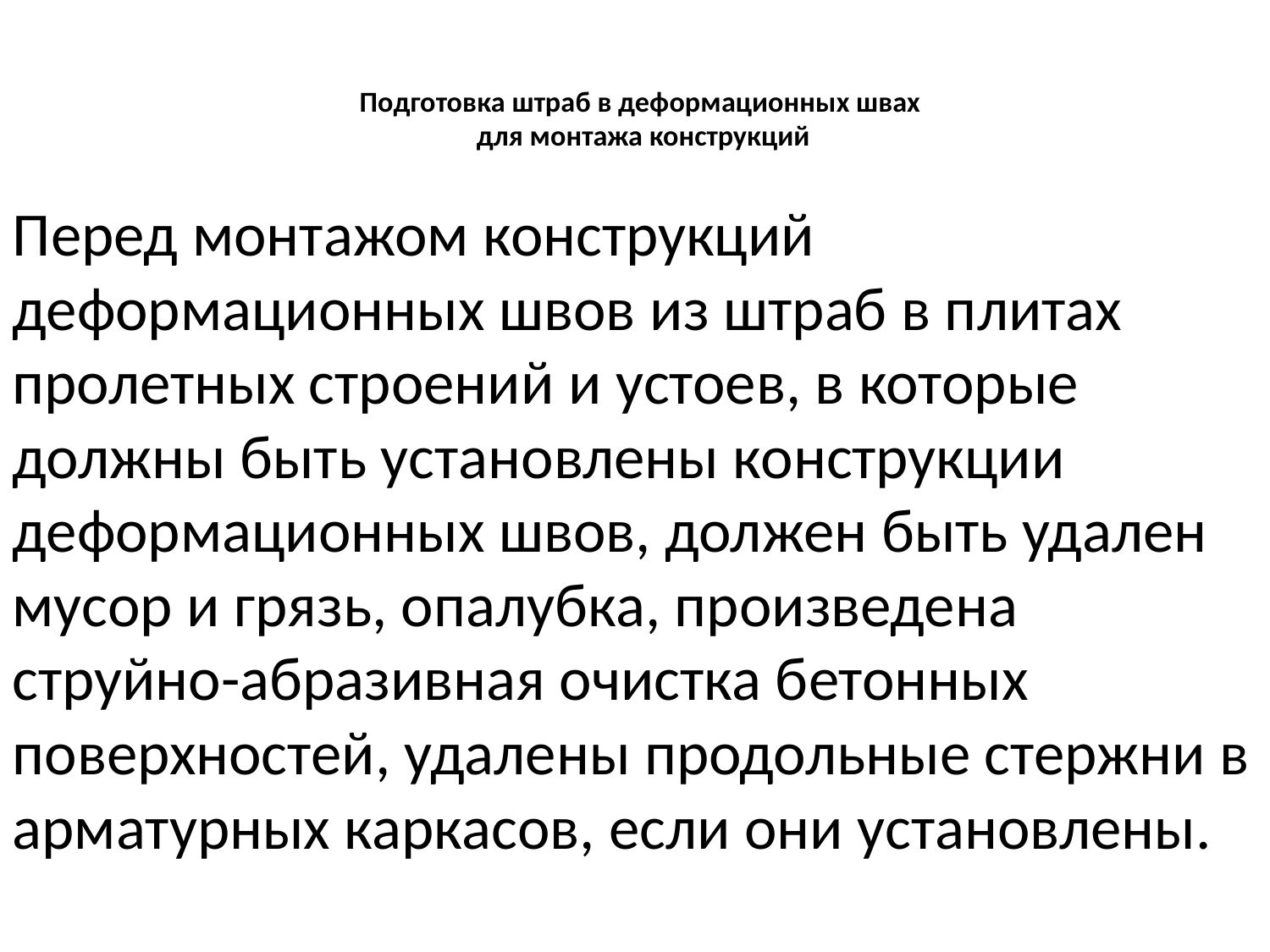

# Подготовка штраб в деформационных швах для монтажа конструкций
Перед монтажом конструкций деформационных швов из штраб в плитах пролетных строений и устоев, в которые должны быть установлены конструкции деформационных швов, должен быть удален мусор и грязь, опалубка, произведена струйно-абразивная очистка бетонных поверхностей, удалены продольные стержни в арматурных каркасов, если они установлены.